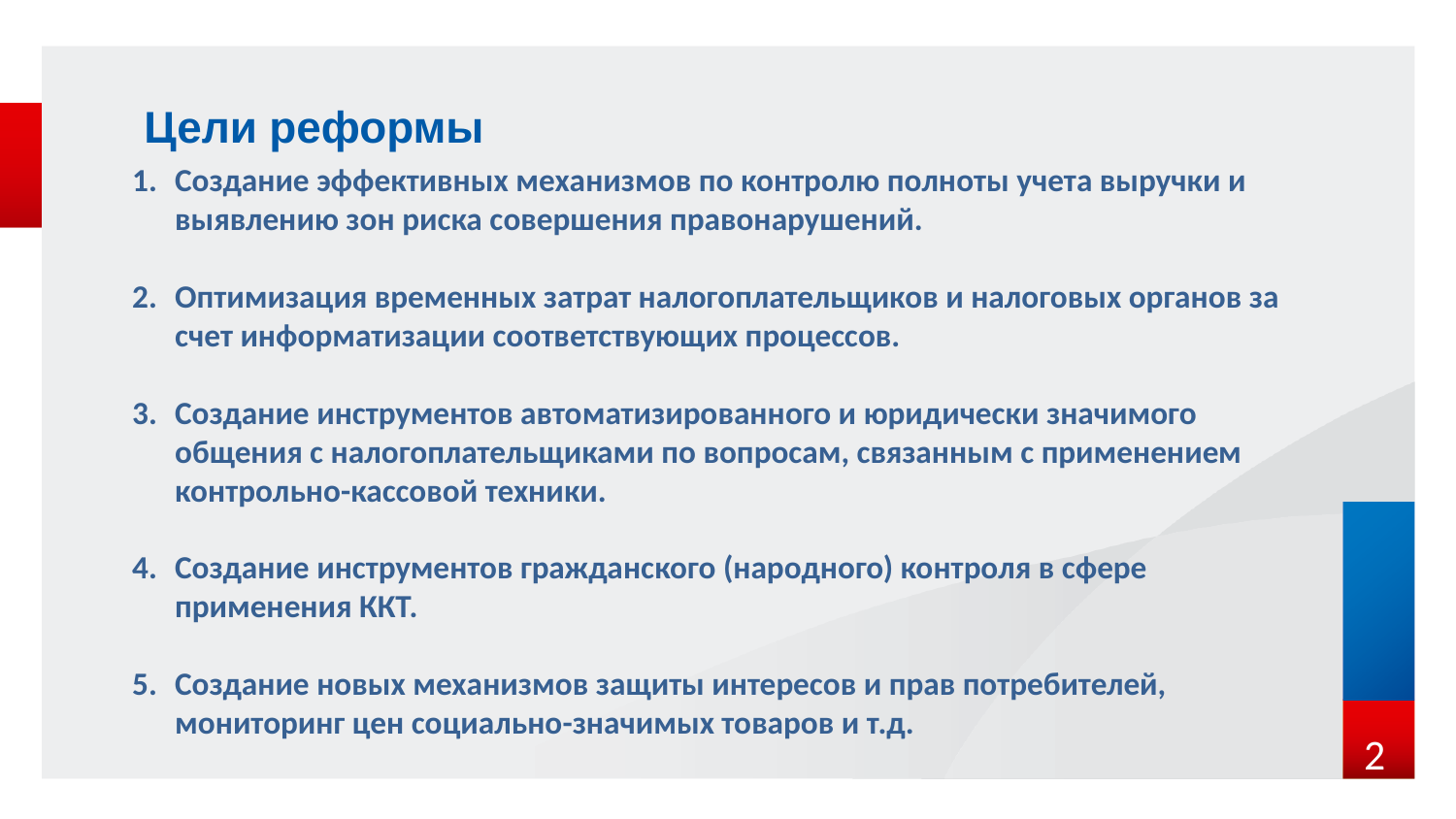

# Цели реформы
Создание эффективных механизмов по контролю полноты учета выручки и выявлению зон риска совершения правонарушений.

Оптимизация временных затрат налогоплательщиков и налоговых органов за счет информатизации соответствующих процессов.

Создание инструментов автоматизированного и юридически значимого общения с налогоплательщиками по вопросам, связанным с применением контрольно-кассовой техники.

Создание инструментов гражданского (народного) контроля в сфере применения ККТ.

Создание новых механизмов защиты интересов и прав потребителей, мониторинг цен социально-значимых товаров и т.д.

2